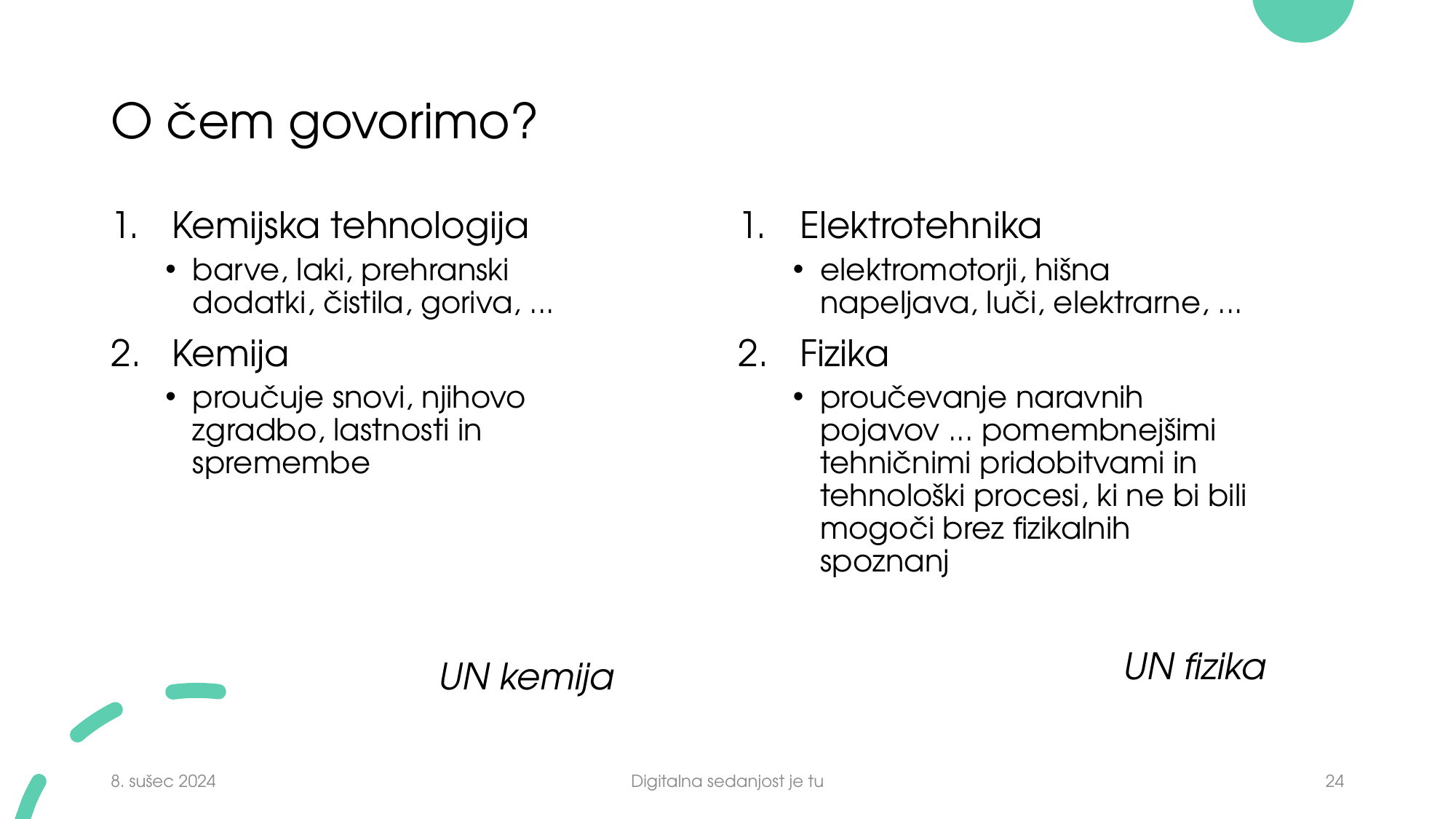

# O čem govorimo?
Kemijska tehnologija
barve, laki, prehranski dodatki, čistila, goriva, ...
Kemija
proučuje snovi, njihovo zgradbo, lastnosti in spremembe

UN kemija
Elektrotehnika
elektromotorji, hišna napeljava, luči, elektrarne, ...
Fizika
proučevanje naravnih pojavov ... pomembnejšimi tehničnimi pridobitvami in tehnološki procesi, ki ne bi bili mogoči brez fizikalnih spoznanj

UN fizika
8. sušec 2024
Digitalna sedanjost je tu
24